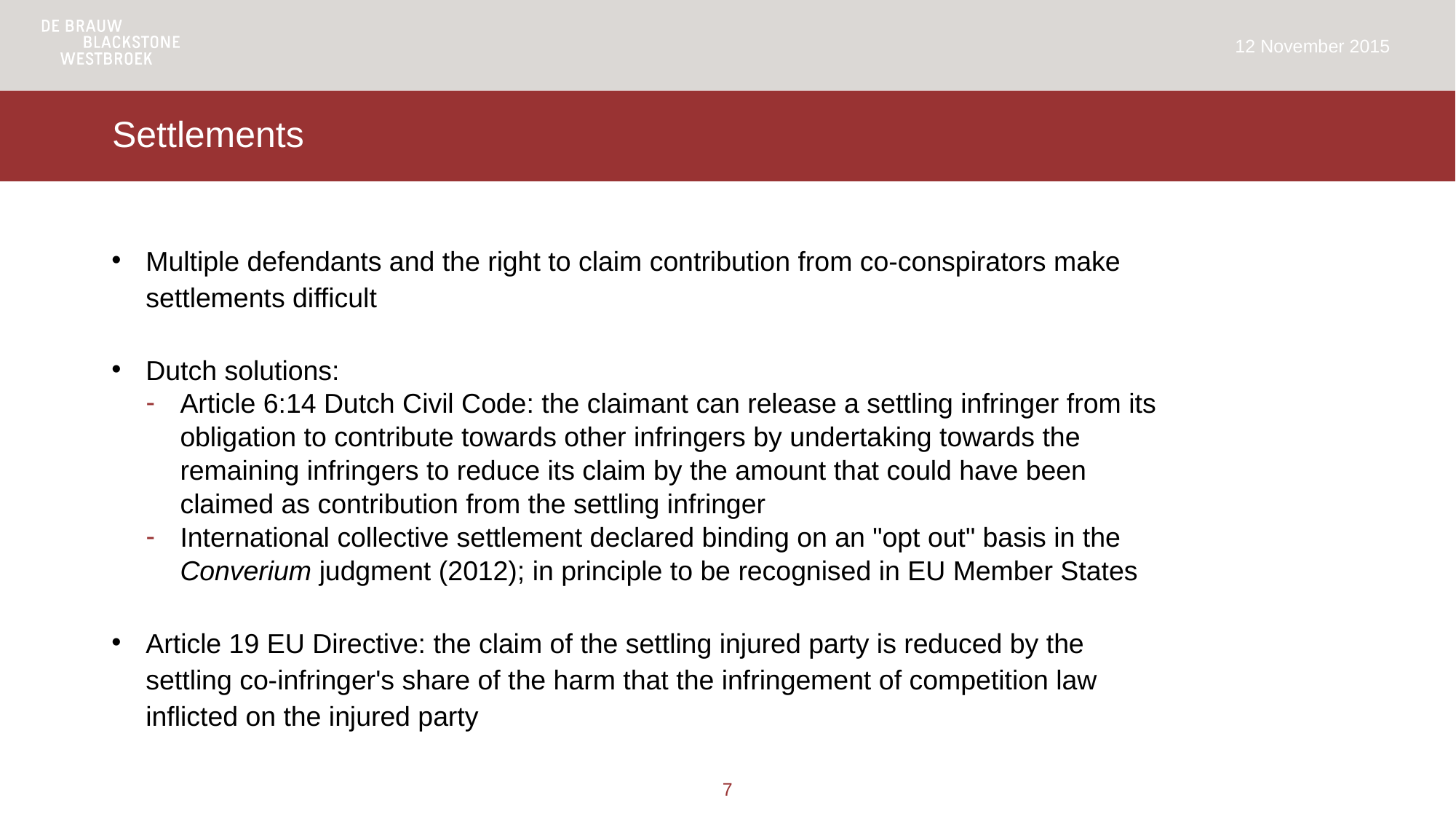

12 November 2015
# Settlements
Multiple defendants and the right to claim contribution from co-conspirators make settlements difficult

Dutch solutions:
Article 6:14 Dutch Civil Code: the claimant can release a settling infringer from its obligation to contribute towards other infringers by undertaking towards the remaining infringers to reduce its claim by the amount that could have been claimed as contribution from the settling infringer
International collective settlement declared binding on an "opt out" basis in the Converium judgment (2012); in principle to be recognised in EU Member States

Article 19 EU Directive: the claim of the settling injured party is reduced by the settling co-infringer's share of the harm that the infringement of competition law inflicted on the injured party

7